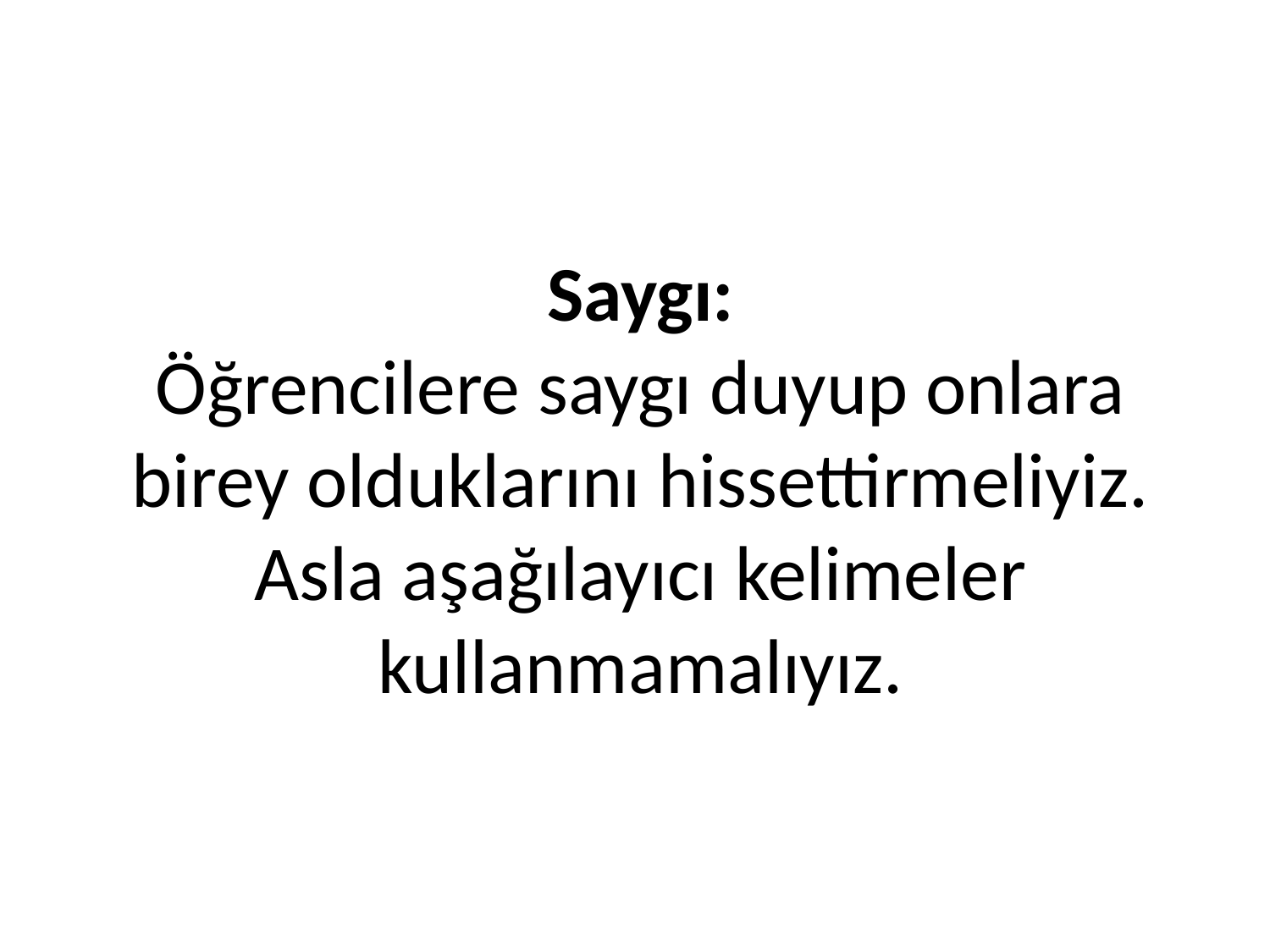

# Saygı: Öğrencilere saygı duyup onlara birey olduklarını hissettirmeliyiz. Asla aşağılayıcı kelimeler kullanmamalıyız.